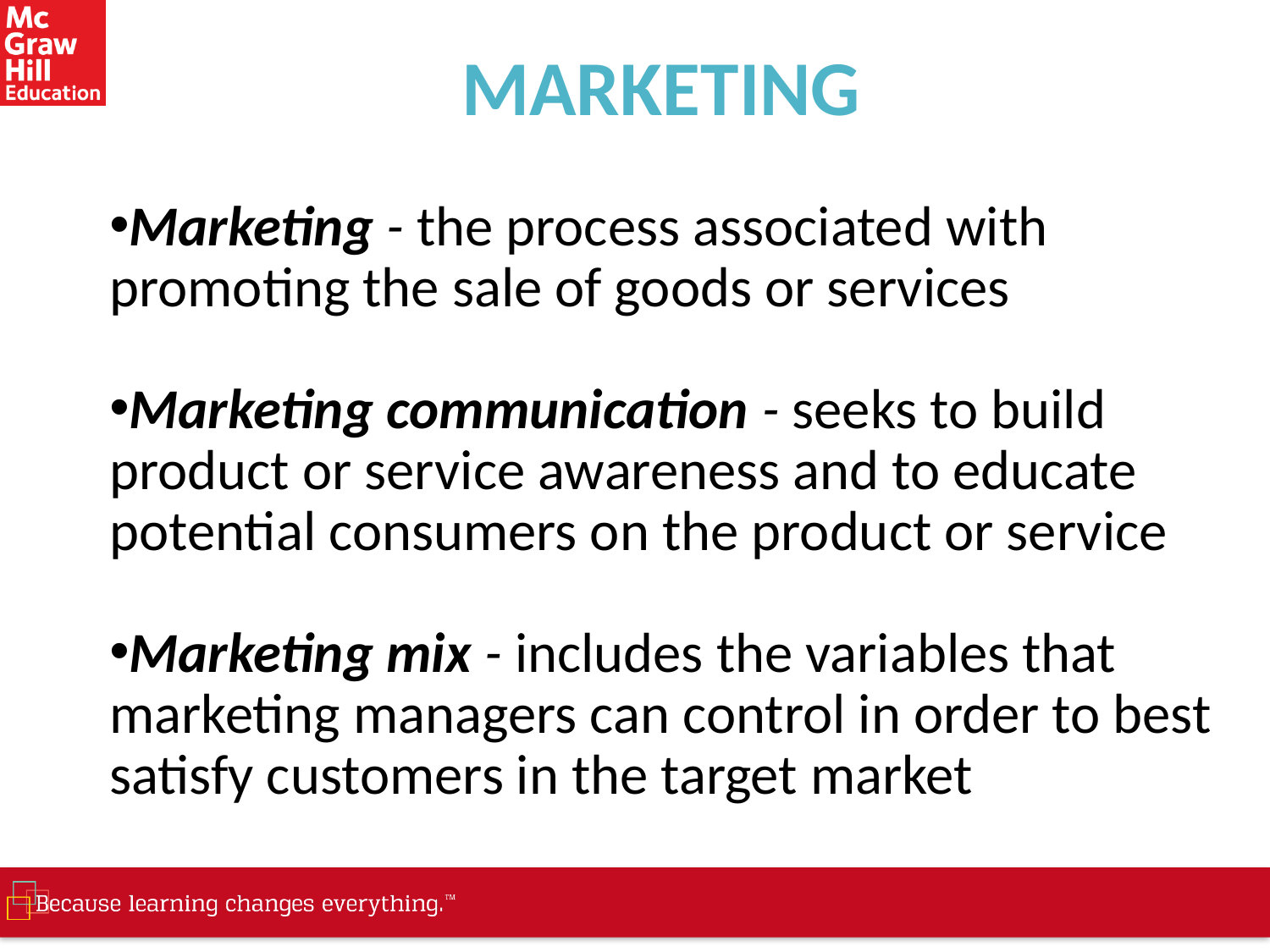

# MARKETING
Marketing - the process associated with promoting the sale of goods or services

Marketing communication - seeks to build product or service awareness and to educate potential consumers on the product or service

Marketing mix - includes the variables that marketing managers can control in order to best satisfy customers in the target market